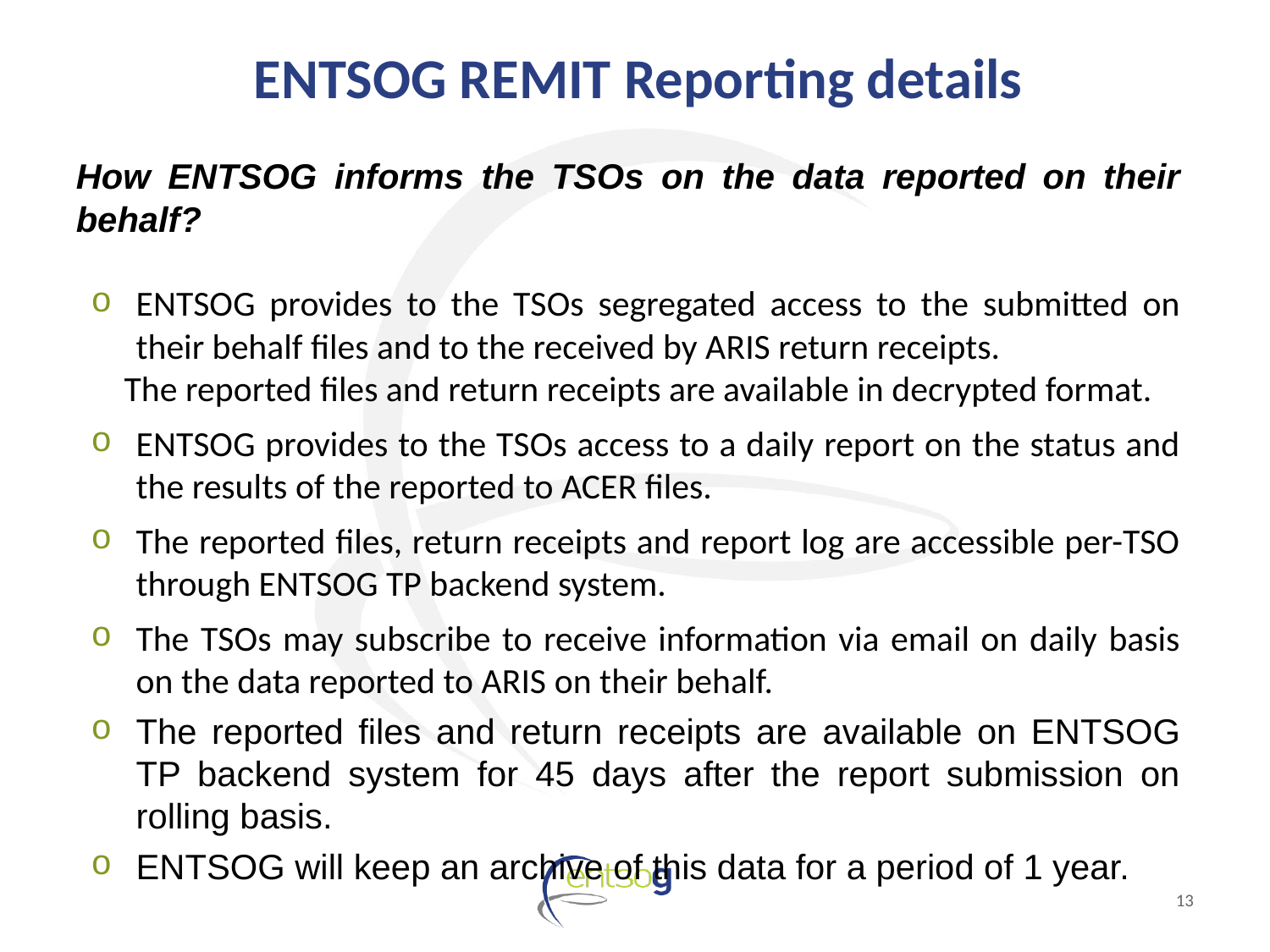

# ENTSOG REMIT Reporting details
How ENTSOG informs the TSOs on the data reported on their behalf?

ENTSOG provides to the TSOs segregated access to the submitted on their behalf files and to the received by ARIS return receipts.
      The reported files and return receipts are available in decrypted format.

ENTSOG provides to the TSOs access to a daily report on the status and the results of the reported to ACER files.

The reported files, return receipts and report log are accessible per-TSO through ENTSOG TP backend system.

The TSOs may subscribe to receive information via email on daily basis on the data reported to ARIS on their behalf.

The reported files and return receipts are available on ENTSOG TP backend system for 45 days after the report submission on rolling basis.

ENTSOG will keep an archive of this data for a period of 1 year.

13